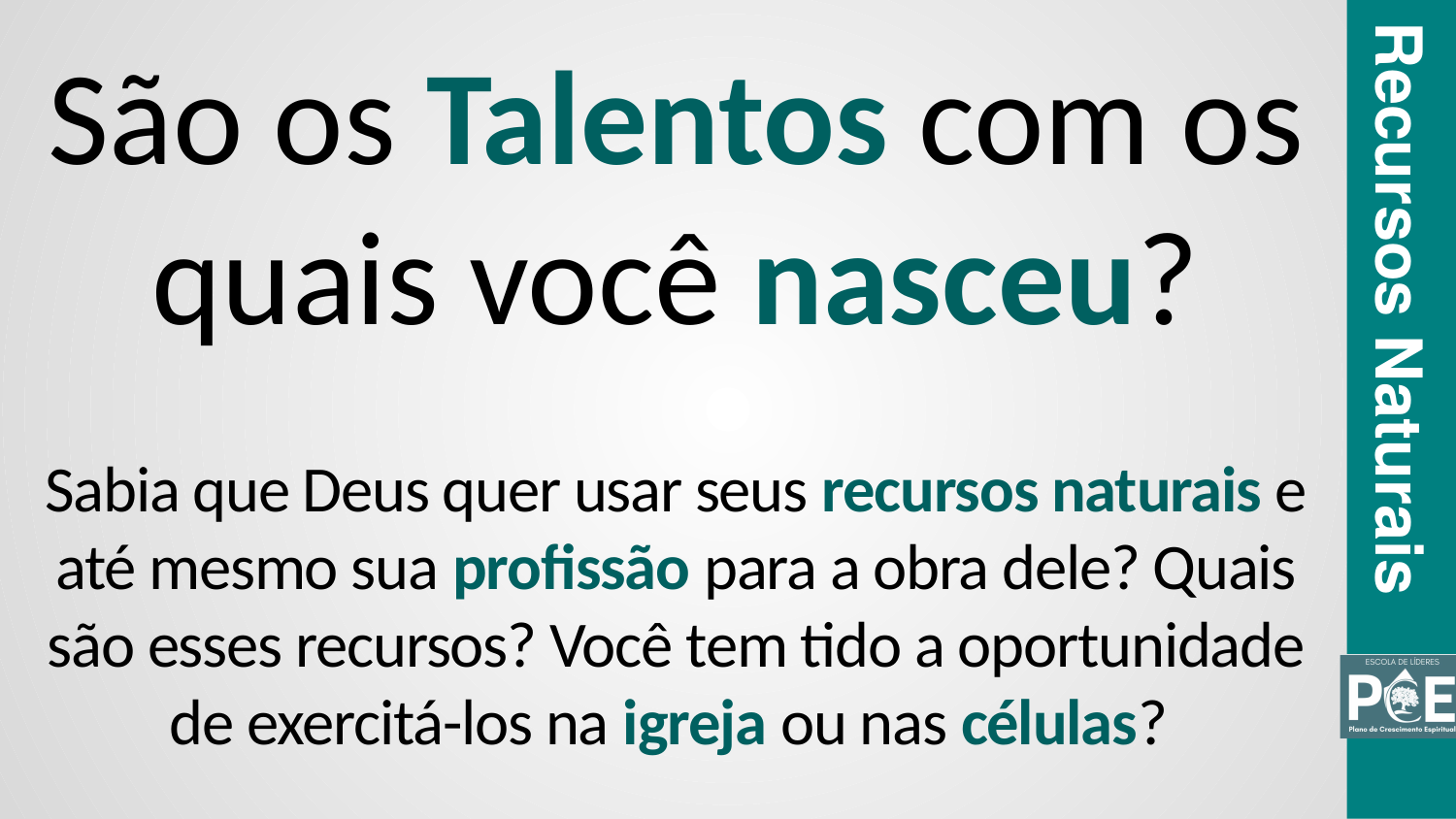

São os Talentos com os quais você nasceu?
Recursos Naturais
Sabia que Deus quer usar seus recursos naturais e até mesmo sua profissão para a obra dele? Quais são esses recursos? Você tem tido a oportunidade de exercitá-los na igreja ou nas células?